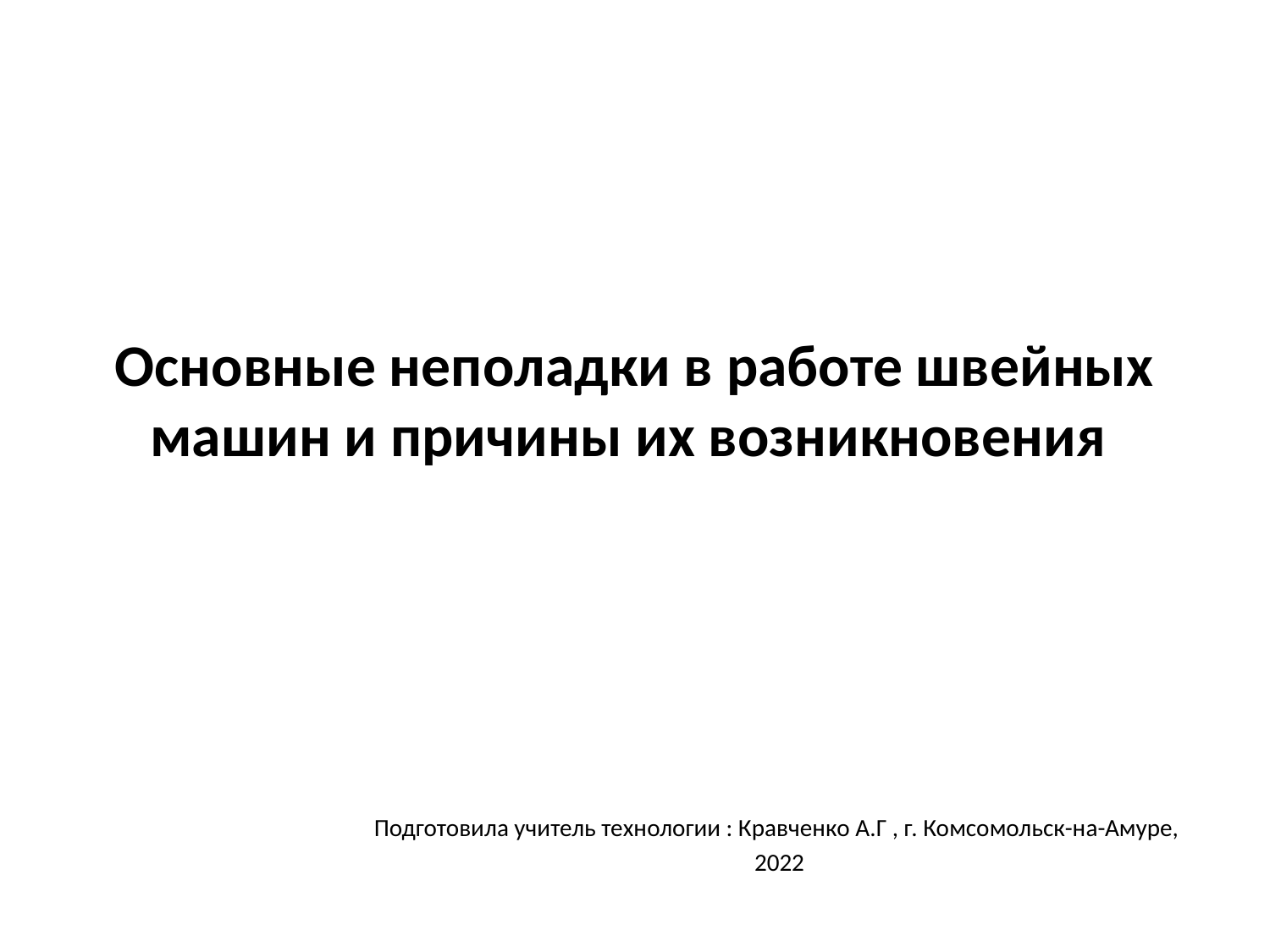

# Основные неполадки в работе швейных машин и причины их возникновения
Подготовила учитель технологии : Кравченко А.Г , г. Комсомольск-на-Амуре,
2022